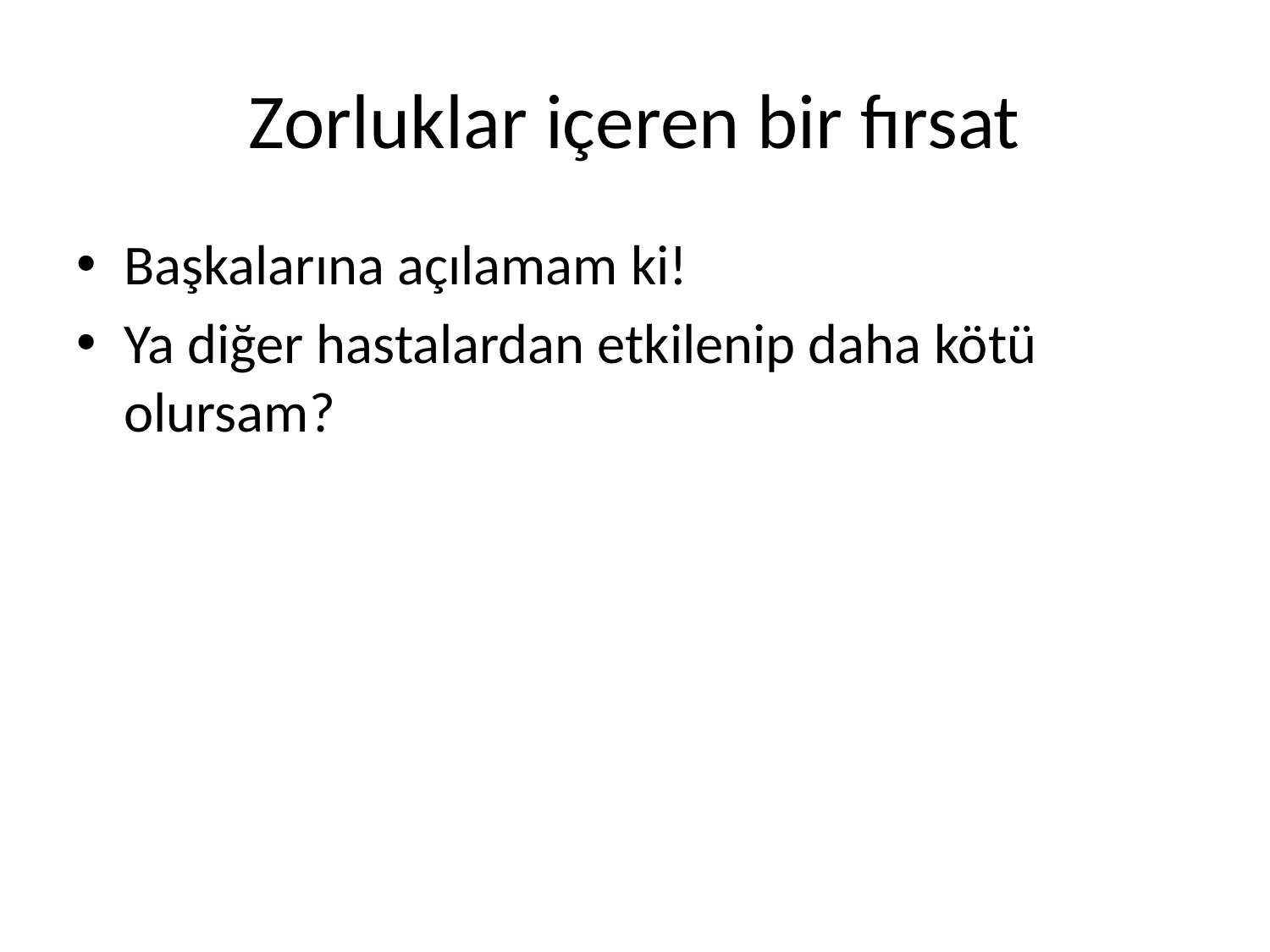

# Zorluklar içeren bir fırsat
Başkalarına açılamam ki!
Ya diğer hastalardan etkilenip daha kötü olursam?